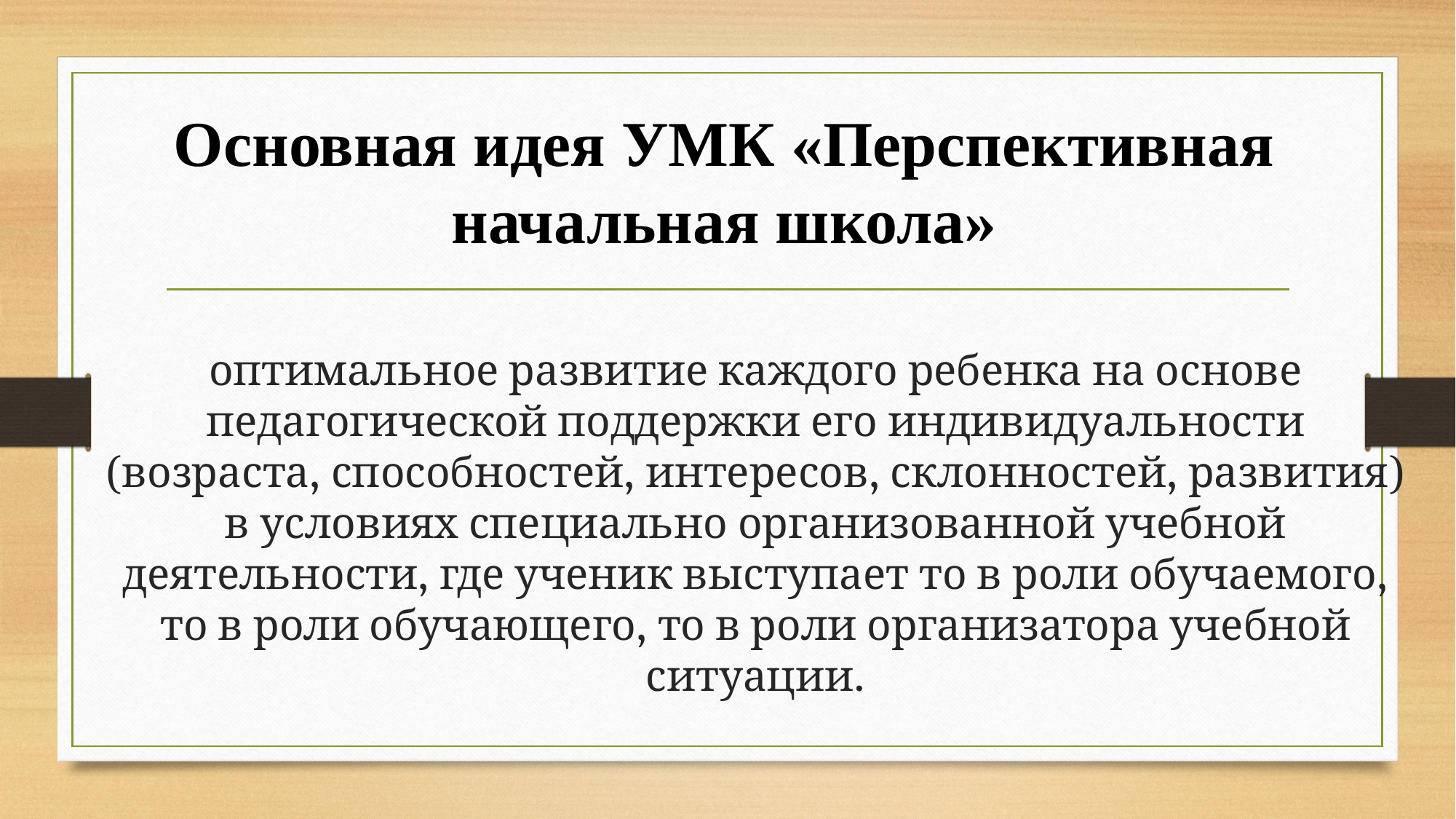

# Основная идея УМК «Перспективная начальная школа»
	оптимальное развитие каждого ребенка на основе педагогической поддержки его индивидуальности (возраста, способностей, интересов, склонностей, развития) в условиях специально организованной учебной деятельности, где ученик выступает то в роли обучаемого, то в роли обучающего, то в роли организатора учебной ситуации.